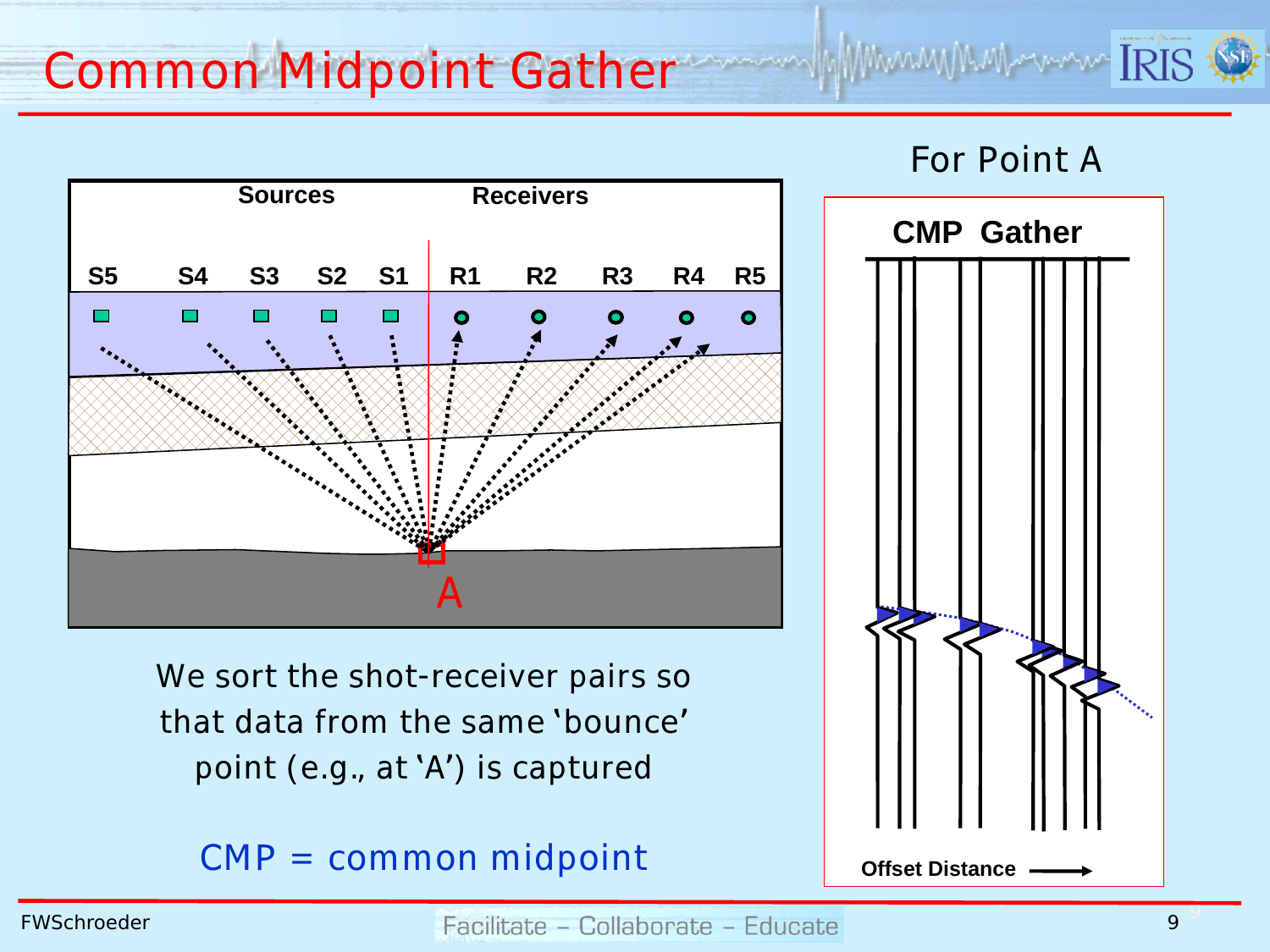

# Common Midpoint Gather
For Point A
Sources
Receivers

CMP  Gather

S5
S4
S3
S2
S1
R1
R2
R3
R4
R5

A

We sort the shot-receiver pairs so that data from the same ‘bounce’ point (e.g., at ‘A’) is captured

Offset Distance
CMP = common midpoint